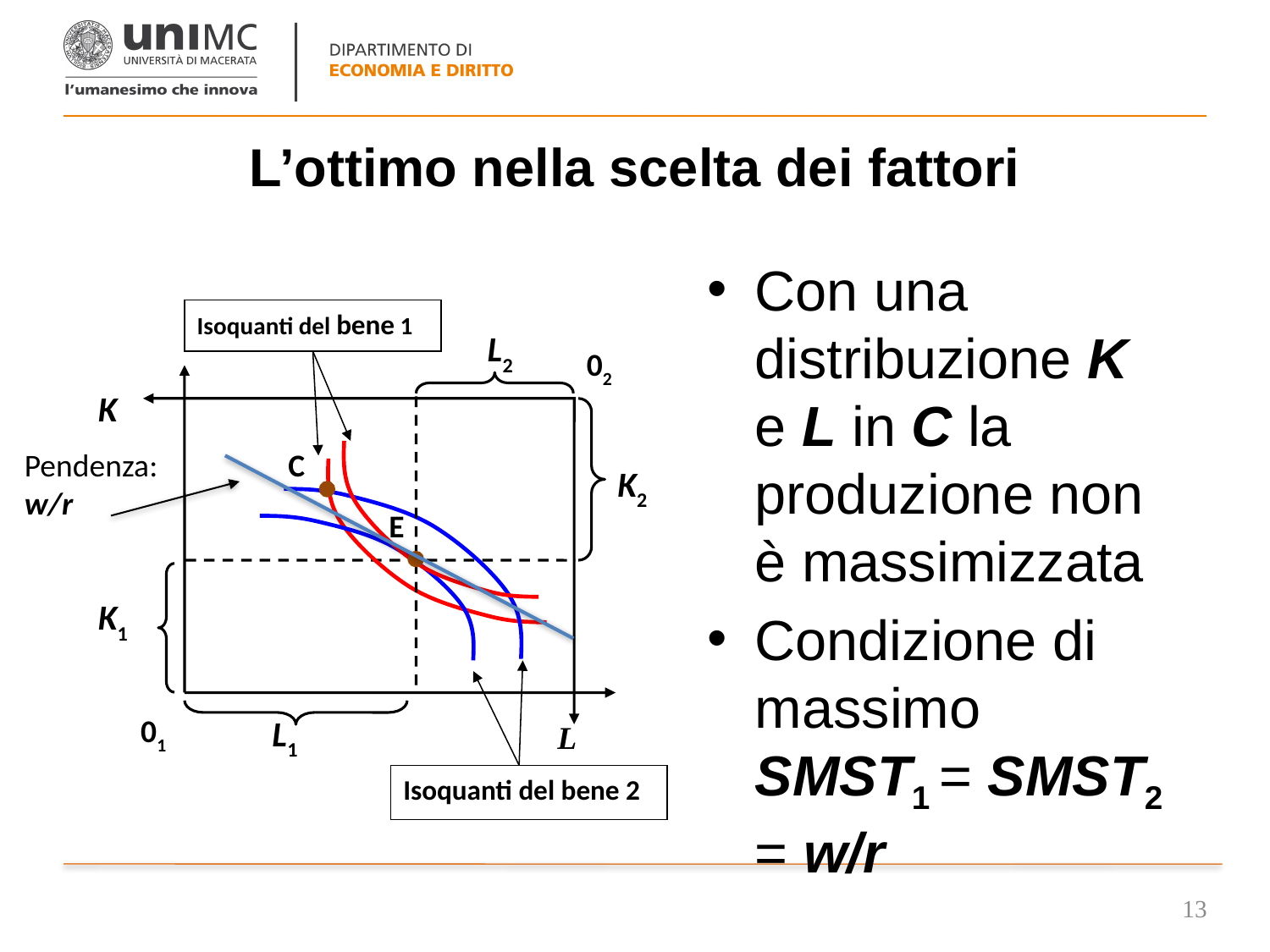

# L’ottimo nella scelta dei fattori
Con una distribuzione K e L in C la produzione non è massimizzata
Condizione di massimo SMST1 = SMST2 = w/r

Isoquanti del bene 1

L2
02

K

C

K2

E

K1

01
L1
L
Isoquanti del bene 2
Pendenza: w/r
13